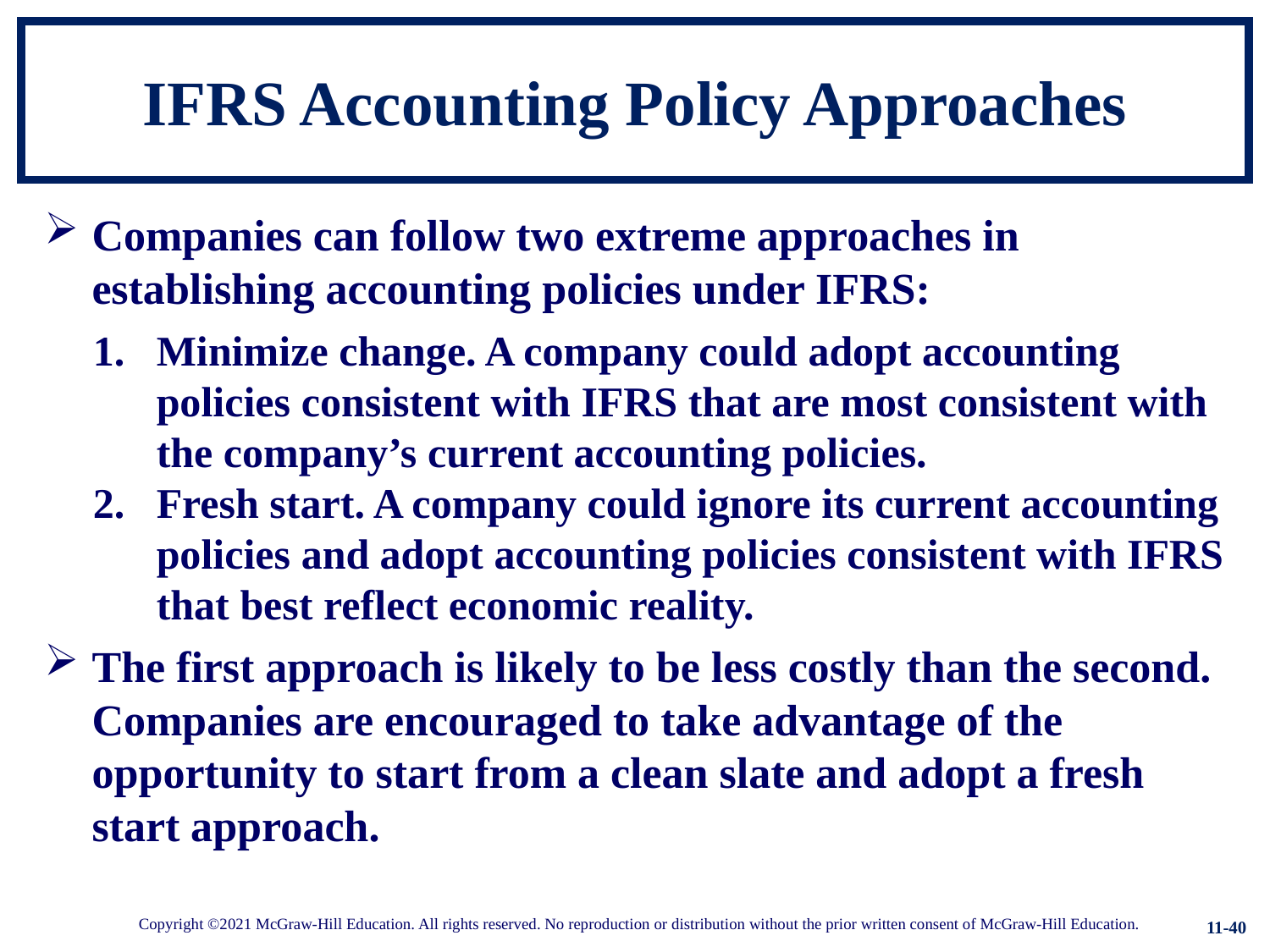

# IFRS Accounting Policy Approaches
Companies can follow two extreme approaches in establishing accounting policies under IFRS:
Minimize change. A company could adopt accounting policies consistent with IFRS that are most consistent with the company’s current accounting policies.
Fresh start. A company could ignore its current accounting policies and adopt accounting policies consistent with IFRS that best reflect economic reality.
The first approach is likely to be less costly than the second. Companies are encouraged to take advantage of the opportunity to start from a clean slate and adopt a fresh start approach.
11-40
Copyright ©2021 McGraw-Hill Education. All rights reserved. No reproduction or distribution without the prior written consent of McGraw-Hill Education.